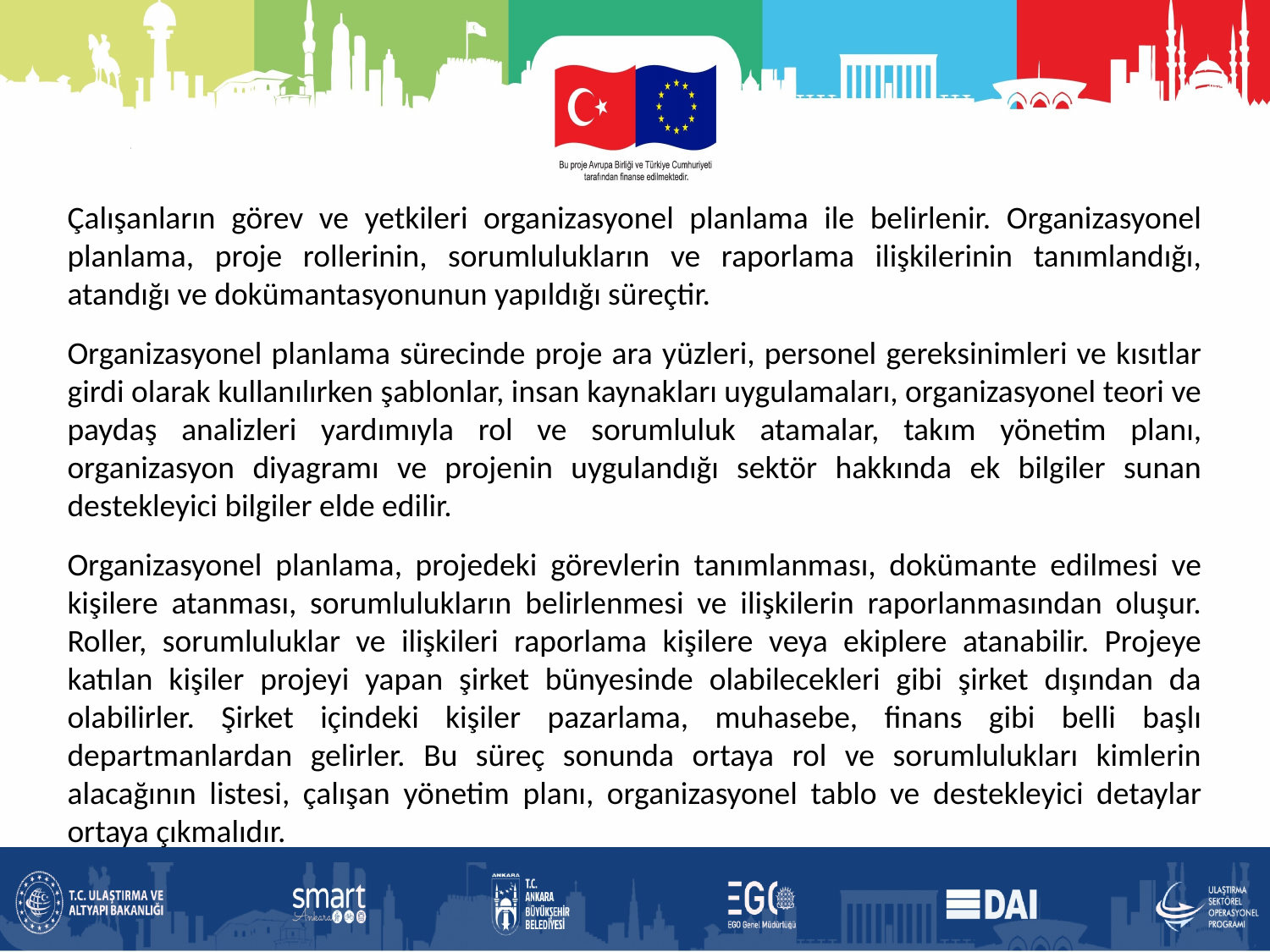

Çalışanların görev ve yetkileri organizasyonel planlama ile belirlenir. Organizasyonel planlama, proje rollerinin, sorumlulukların ve raporlama ilişkilerinin tanımlandığı, atandığı ve dokümantasyonunun yapıldığı süreçtir.
Organizasyonel planlama sürecinde proje ara yüzleri, personel gereksinimleri ve kısıtlar girdi olarak kullanılırken şablonlar, insan kaynakları uygulamaları, organizasyonel teori ve paydaş analizleri yardımıyla rol ve sorumluluk atamalar, takım yönetim planı, organizasyon diyagramı ve projenin uygulandığı sektör hakkında ek bilgiler sunan destekleyici bilgiler elde edilir.
Organizasyonel planlama, projedeki görevlerin tanımlanması, dokümante edilmesi ve kişilere atanması, sorumlulukların belirlenmesi ve ilişkilerin raporlanmasından oluşur. Roller, sorumluluklar ve ilişkileri raporlama kişilere veya ekiplere atanabilir. Projeye katılan kişiler projeyi yapan şirket bünyesinde olabilecekleri gibi şirket dışından da olabilirler. Şirket içindeki kişiler pazarlama, muhasebe, finans gibi belli başlı departmanlardan gelirler. Bu süreç sonunda ortaya rol ve sorumlulukları kimlerin alacağının listesi, çalışan yönetim planı, organizasyonel tablo ve destekleyici detaylar ortaya çıkmalıdır.